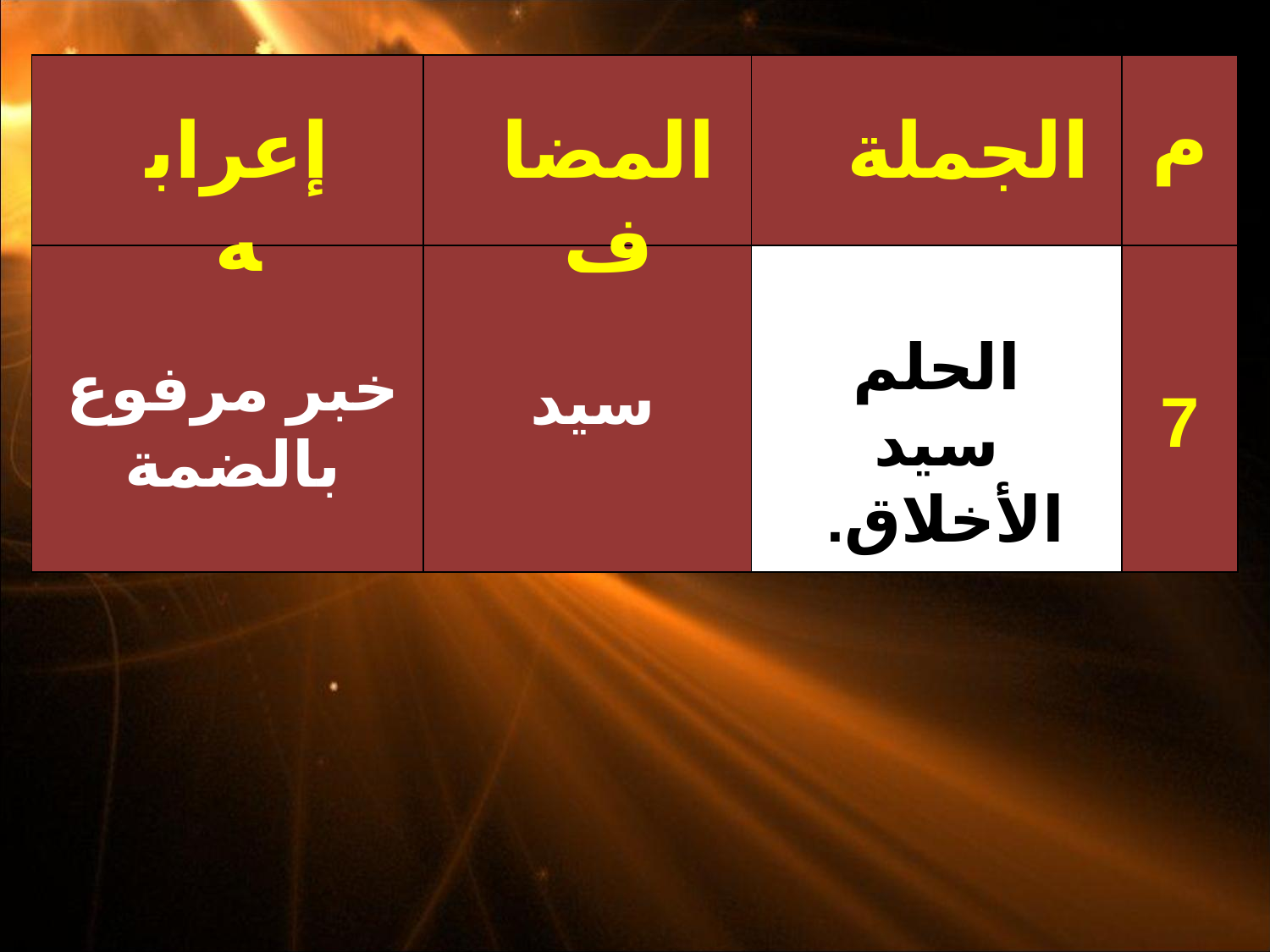

|  |  |  |  |
| --- | --- | --- | --- |
|  |  |  |  |
م
إعرابه
المضاف
الجملة
الحلم سيد الأخلاق.
خبر مرفوع بالضمة
سيد
7